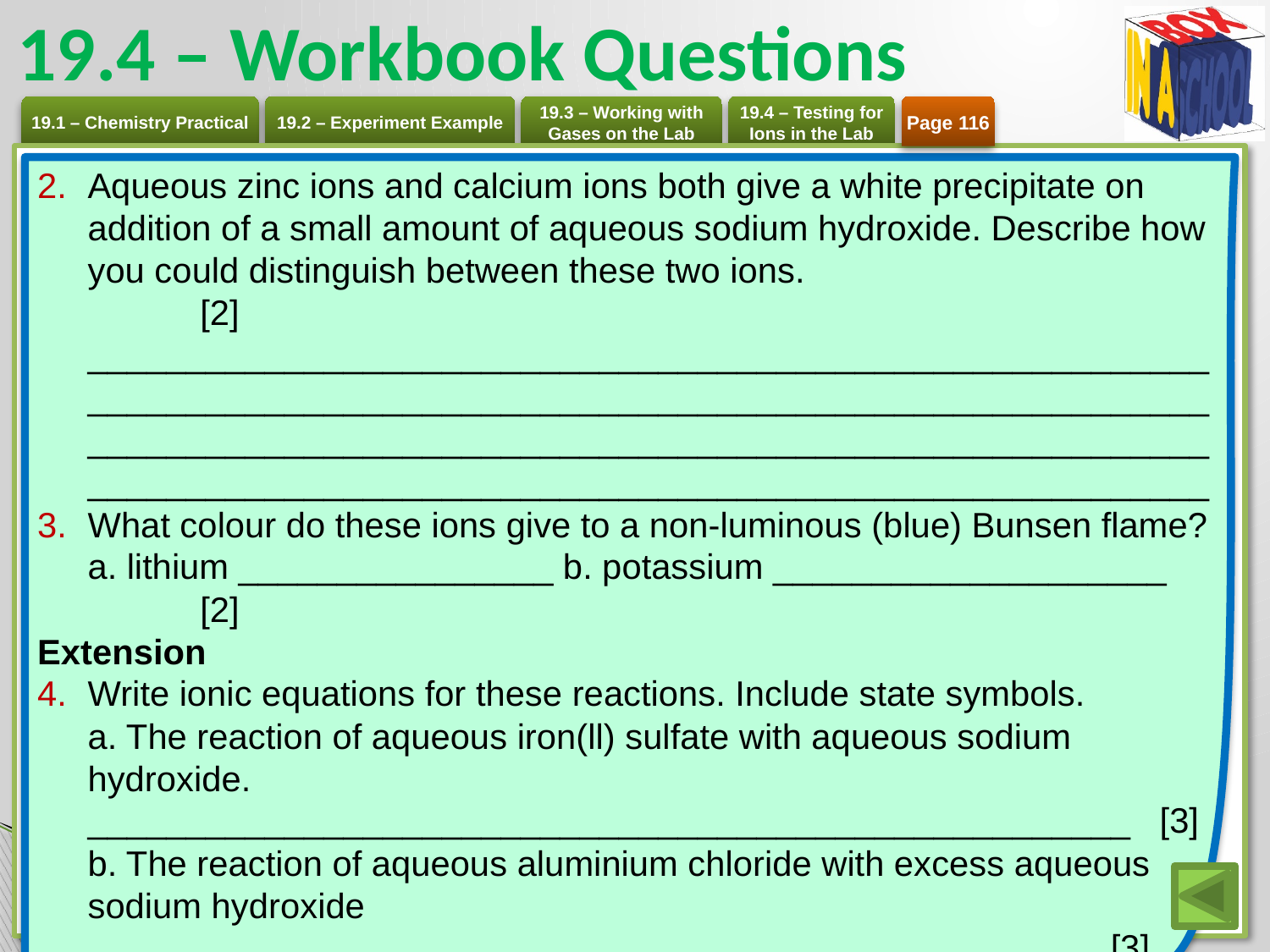

# 19.4 – Workbook Questions
Page 116
Aqueous zinc ions and calcium ions both give a white precipitate on addition of a small amount of aqueous sodium hydroxide. Describe how you could distinguish between these two ions.	[2]
____________________________________________________________________________________________________________________________________________________________________________________________________________________________________
What colour do these ions give to a non-luminous (blue) Bunsen flame?
a. lithium ________________ b. potassium ____________________ 	[2]
Extension
Write ionic equations for these reactions. Include state symbols.
a. The reaction of aqueous iron(ll) sulfate with aqueous sodium hydroxide. _____________________________________________________   [3]
b. The reaction of aqueous aluminium chloride with excess aqueous sodium hydroxide
___________________________________________________  [3]